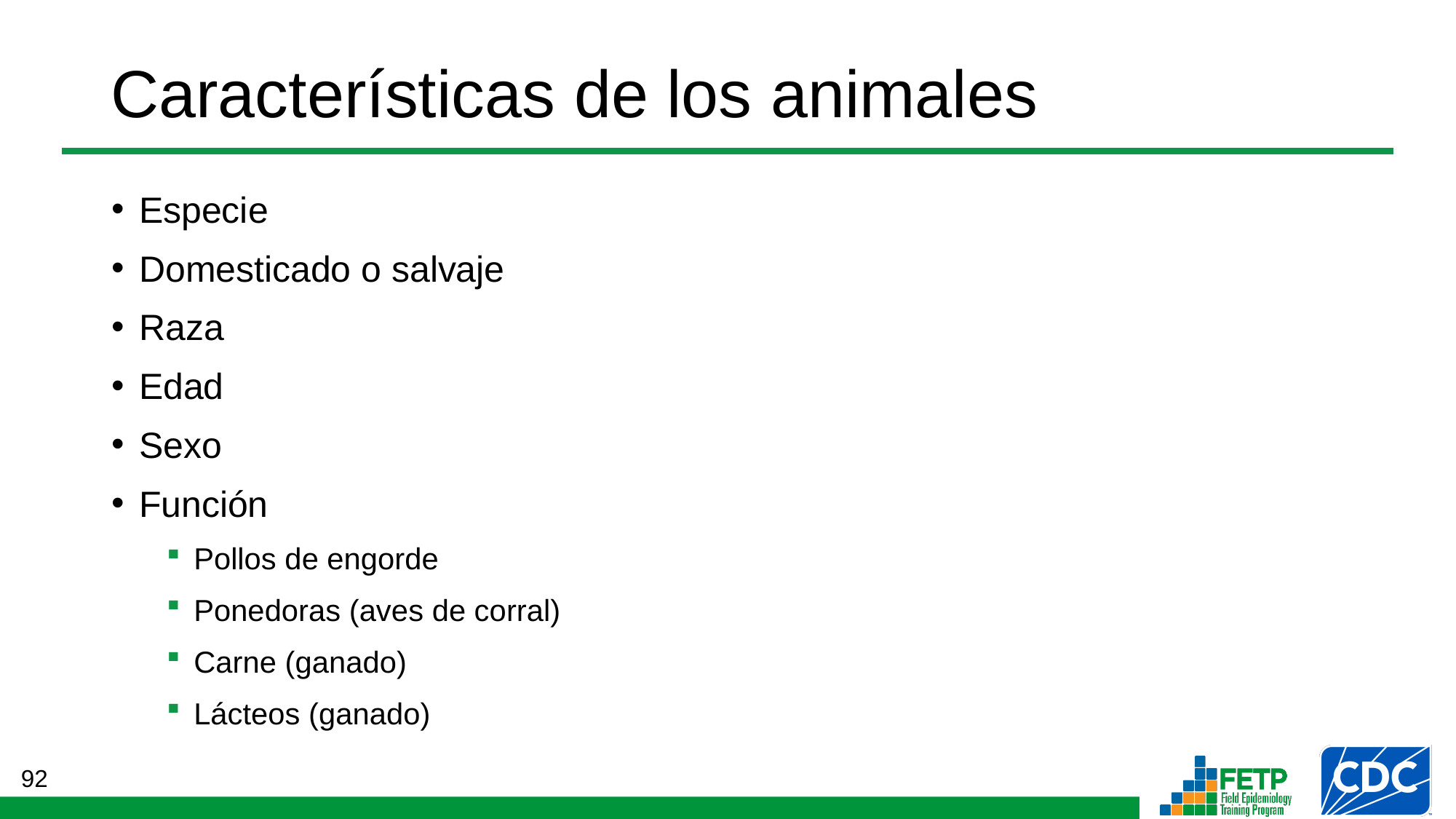

# Características de los animales
Especie
Domesticado o salvaje
Raza
Edad
Sexo
Función
Pollos de engorde
Ponedoras (aves de corral)
Carne (ganado)
Lácteos (ganado)